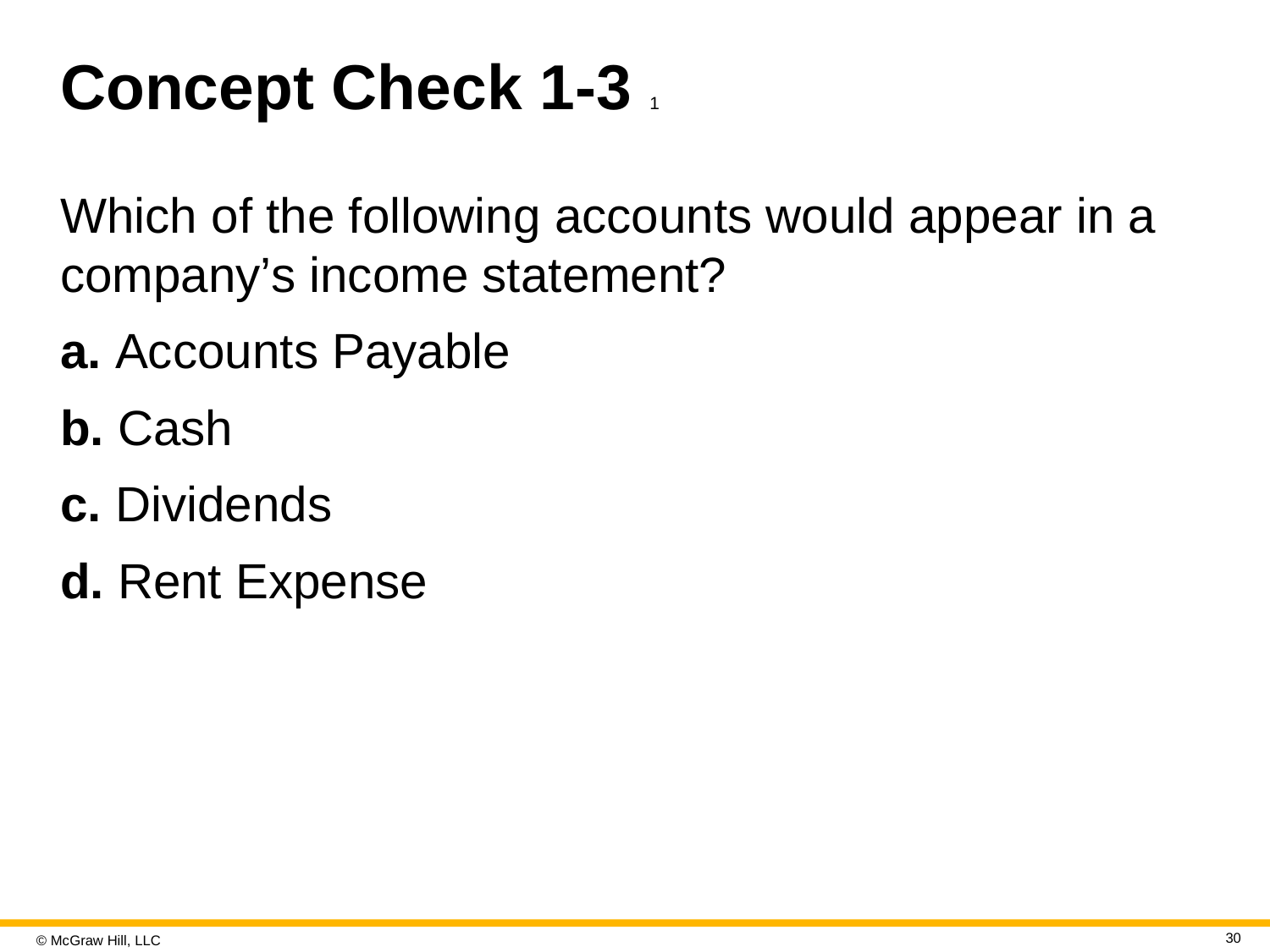

# Concept Check 1-3 1
Which of the following accounts would appear in a company’s income statement?
a. Accounts Payable
b. Cash
c. Dividends
d. Rent Expense
30